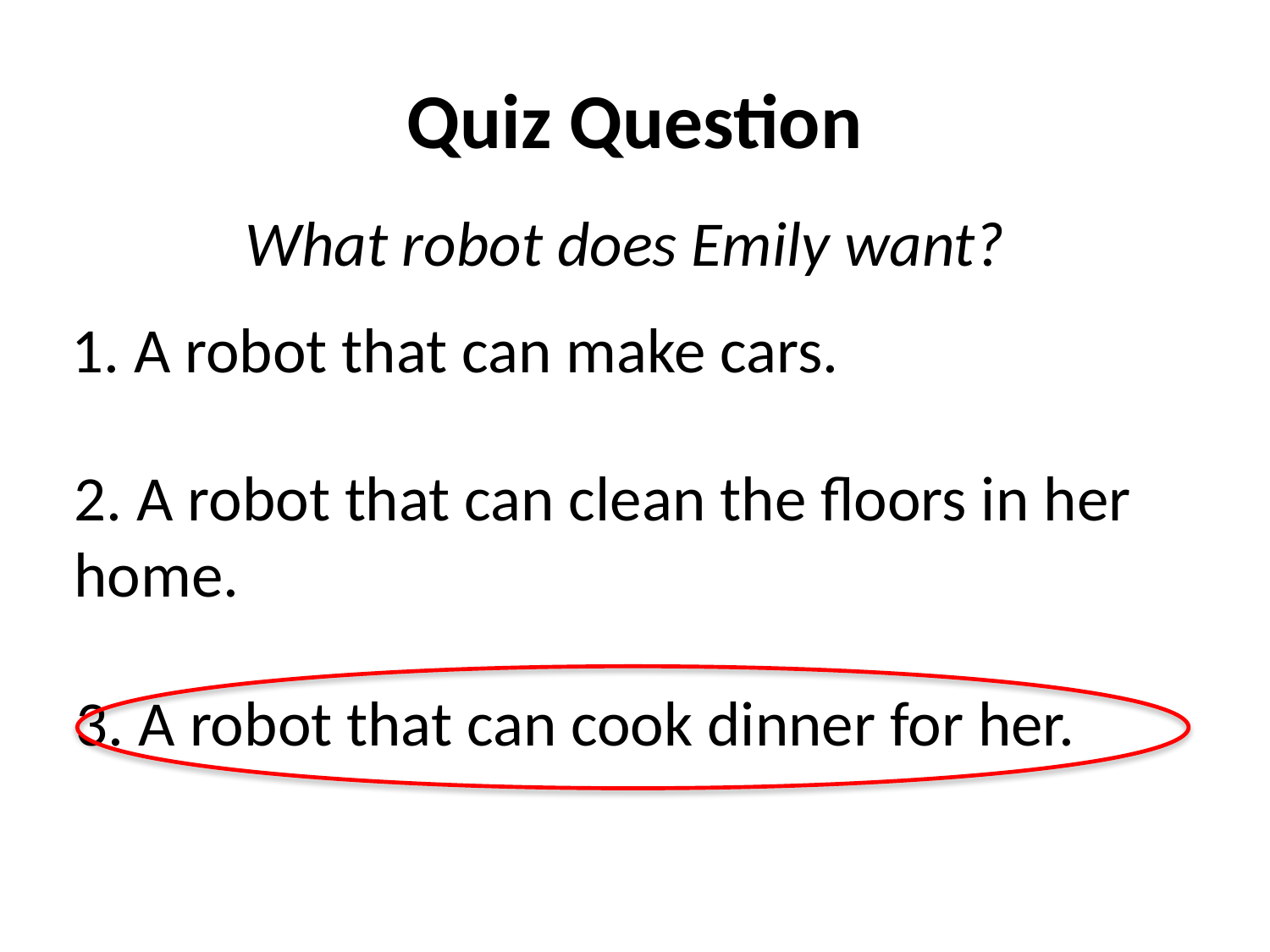

# Quiz Question
What robot does Emily want?

1. A robot that can make cars.
2. A robot that can clean the floors in her home.

3. A robot that can cook dinner for her.